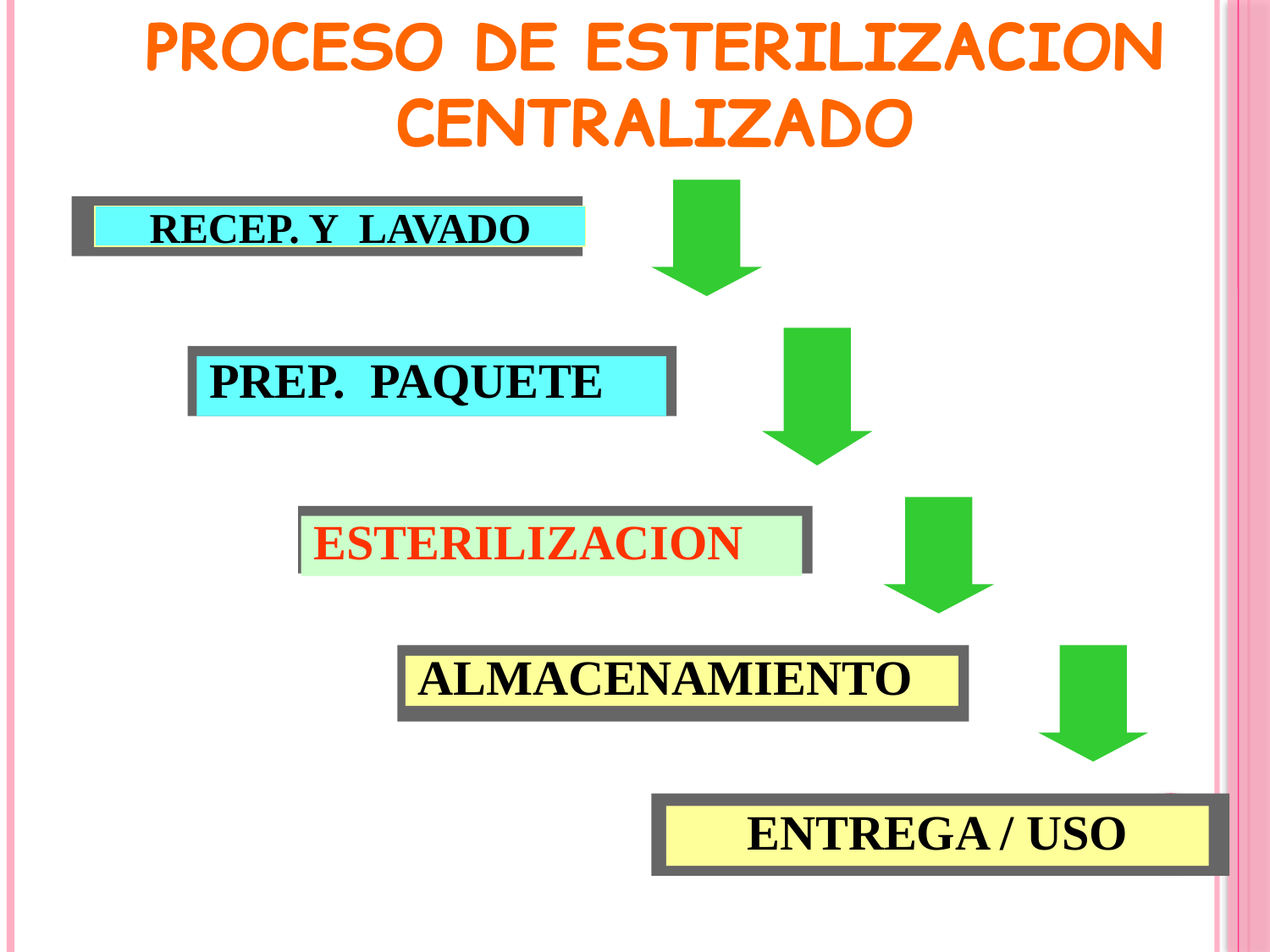

PROCESO DE ESTERILIZACION CENTRALIZADO

RECEP. Y  LAVADO

PREP.  PAQUETE

ESTERILIZACION

ALMACENAMIENTO

ENTREGA / USO